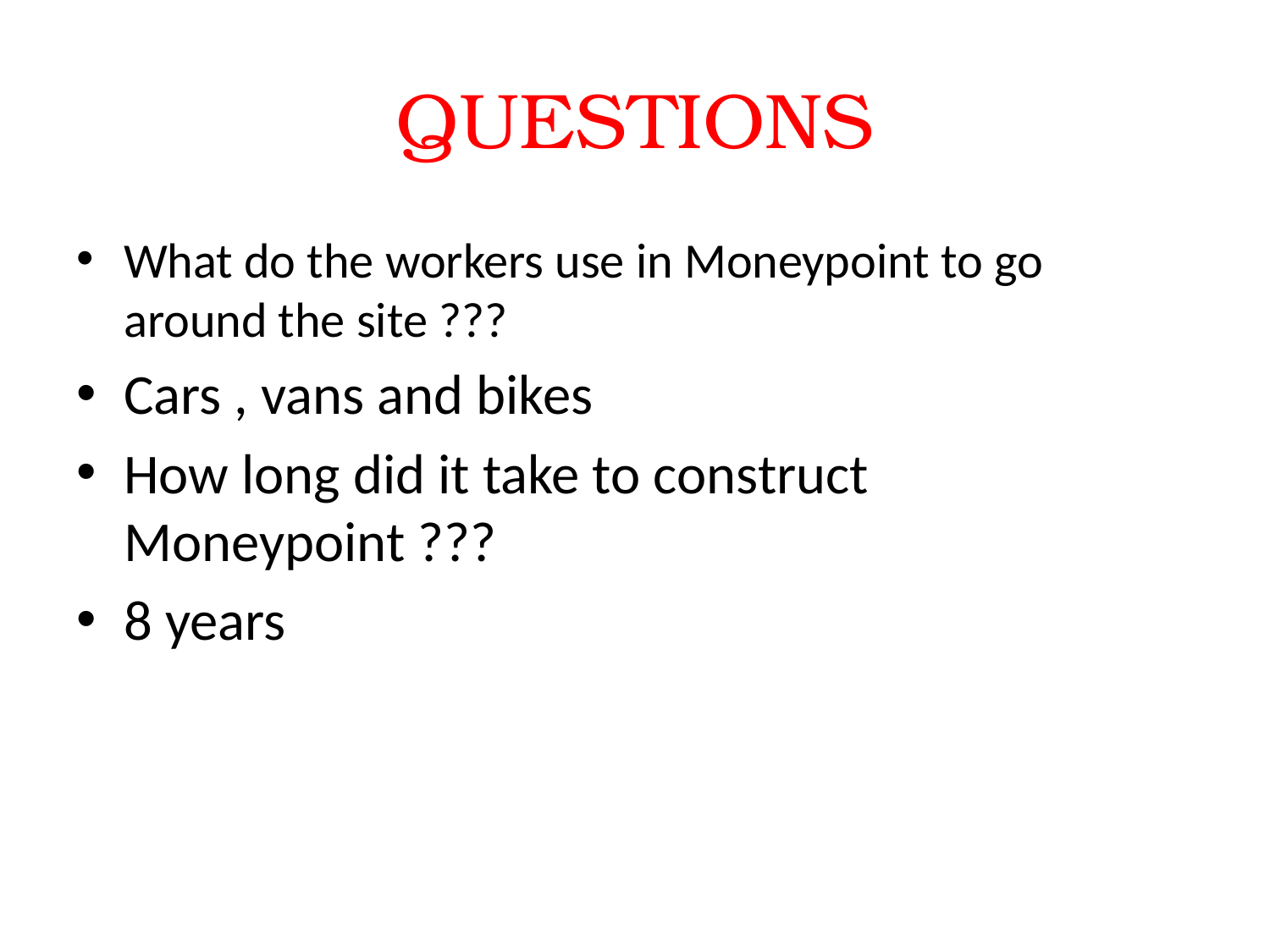

# QUESTIONS
What do the workers use in Moneypoint to go around the site ???
Cars , vans and bikes
How long did it take to construct Moneypoint ???
8 years